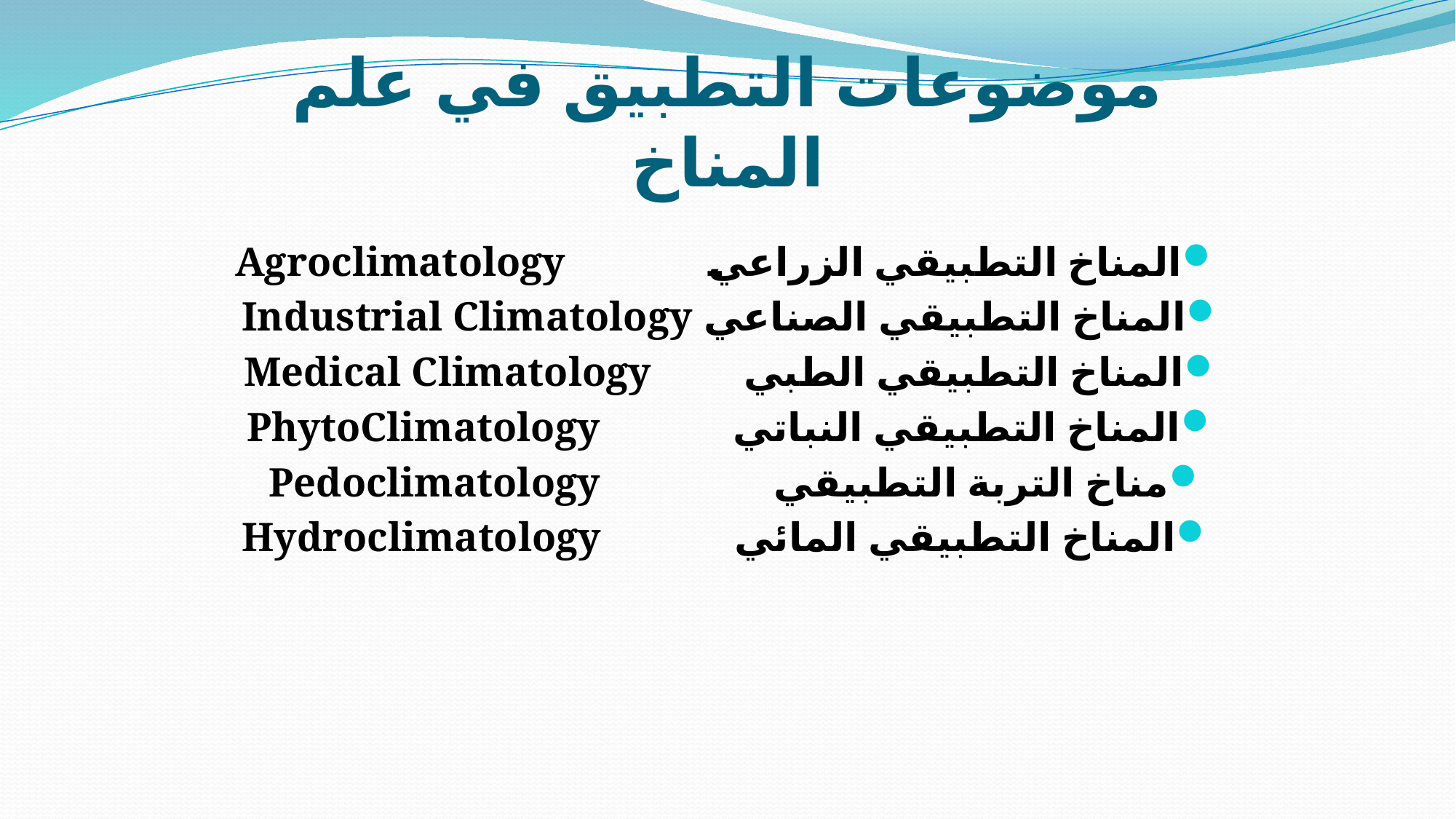

# موضوعات التطبيق في علم المناخ
المناخ التطبيقي الزراعي              Agroclimatology
المناخ التطبيقي الصناعي Industrial Climatology
المناخ التطبيقي الطبي         Medical Climatology
المناخ التطبيقي النباتي             PhytoClimatology
مناخ التربة التطبيقي                 Pedoclimatology
المناخ التطبيقي المائي             Hydroclimatology